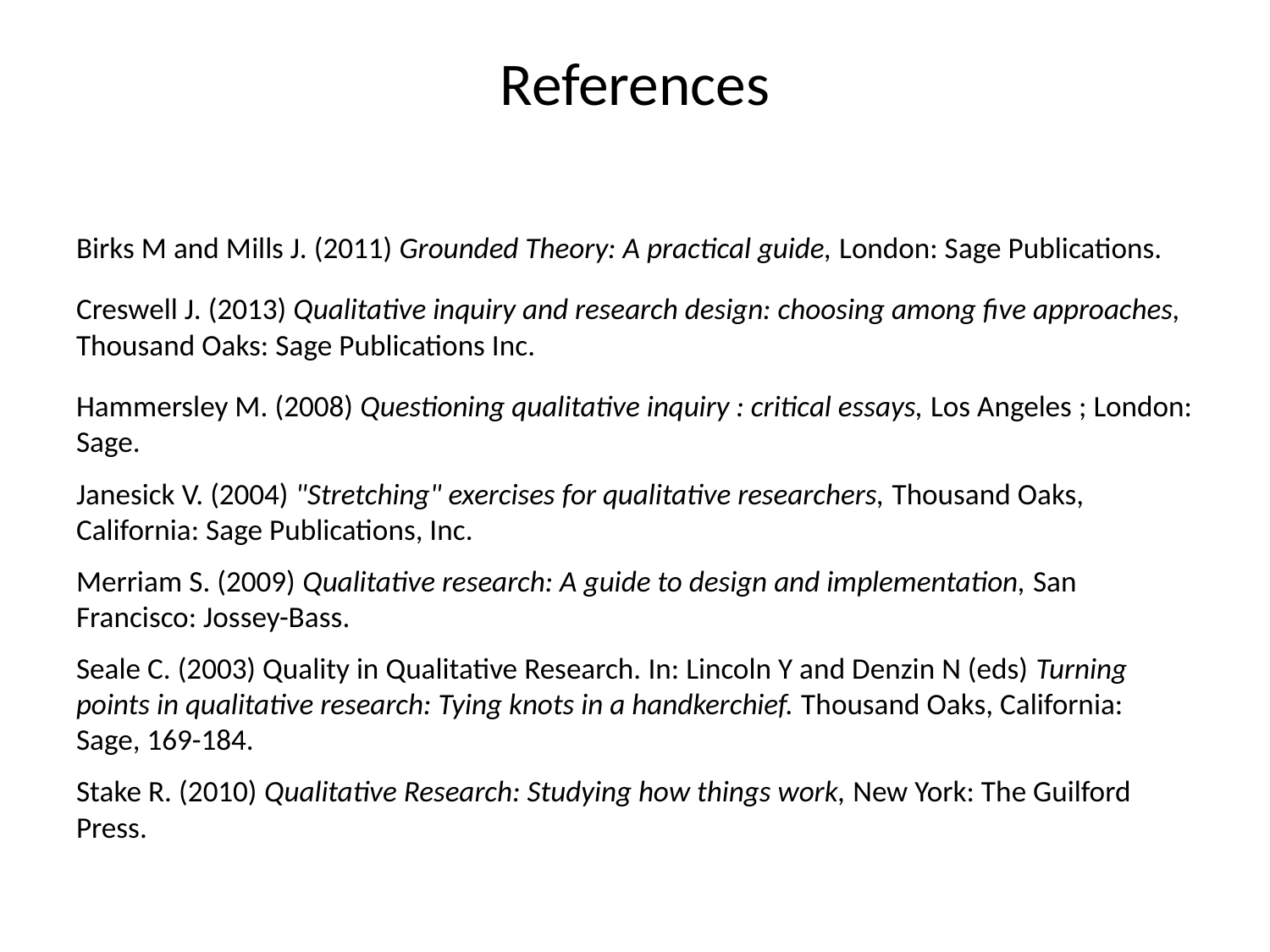

# References
Birks M and Mills J. (2011) Grounded Theory: A practical guide, London: Sage Publications.
Creswell J. (2013) Qualitative inquiry and research design: choosing among five approaches, Thousand Oaks: Sage Publications Inc.
Hammersley M. (2008) Questioning qualitative inquiry : critical essays, Los Angeles ; London: Sage.
Janesick V. (2004) "Stretching" exercises for qualitative researchers, Thousand Oaks, California: Sage Publications, Inc.
Merriam S. (2009) Qualitative research: A guide to design and implementation, San Francisco: Jossey-Bass.
Seale C. (2003) Quality in Qualitative Research. In: Lincoln Y and Denzin N (eds) Turning points in qualitative research: Tying knots in a handkerchief. Thousand Oaks, California: Sage, 169-184.
Stake R. (2010) Qualitative Research: Studying how things work, New York: The Guilford Press.